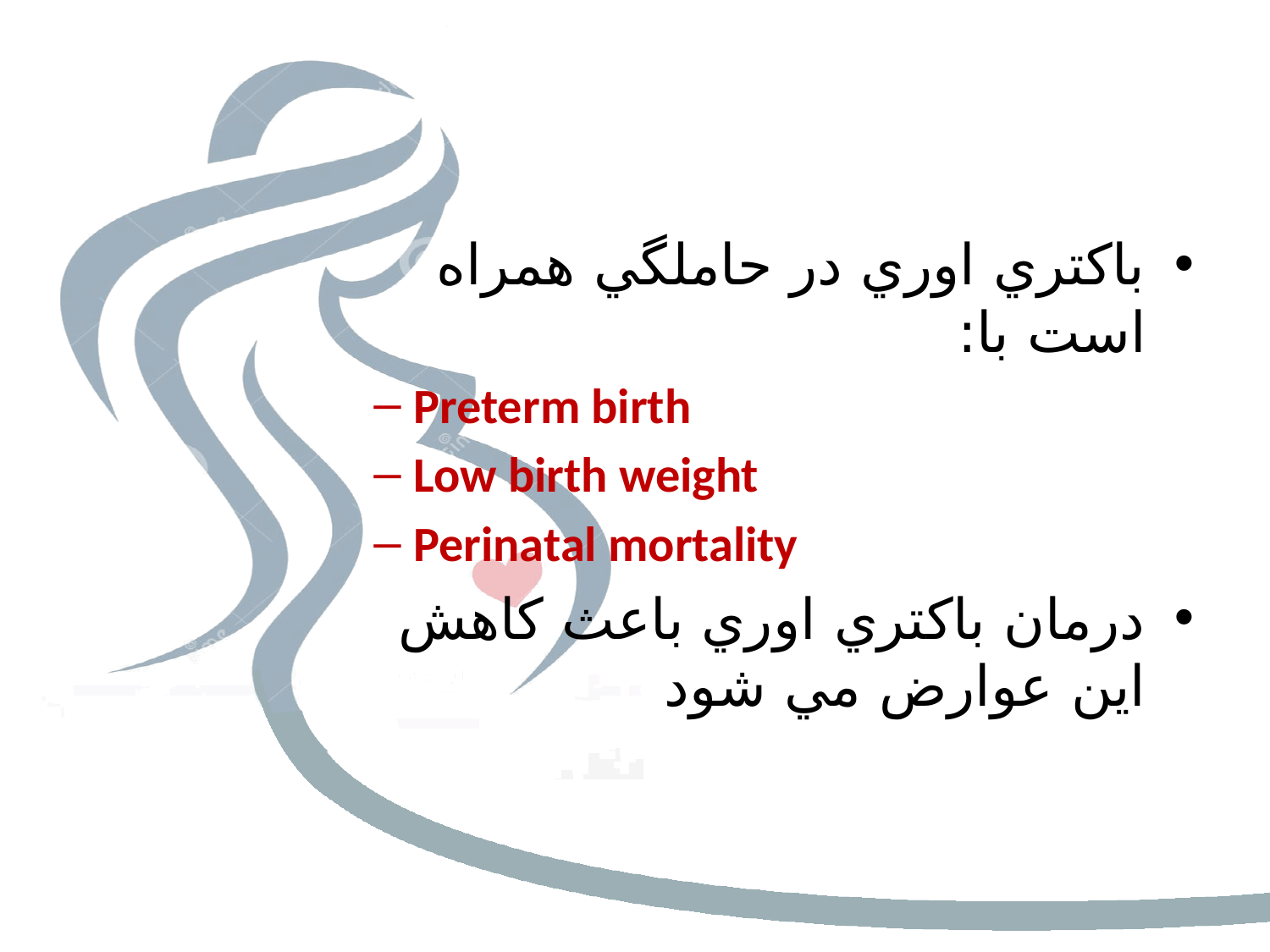

#
باكتري اوري در حاملگي همراه است با:
Preterm birth
Low birth weight
Perinatal mortality
درمان باكتري اوري باعث كاهش اين عوارض مي شود